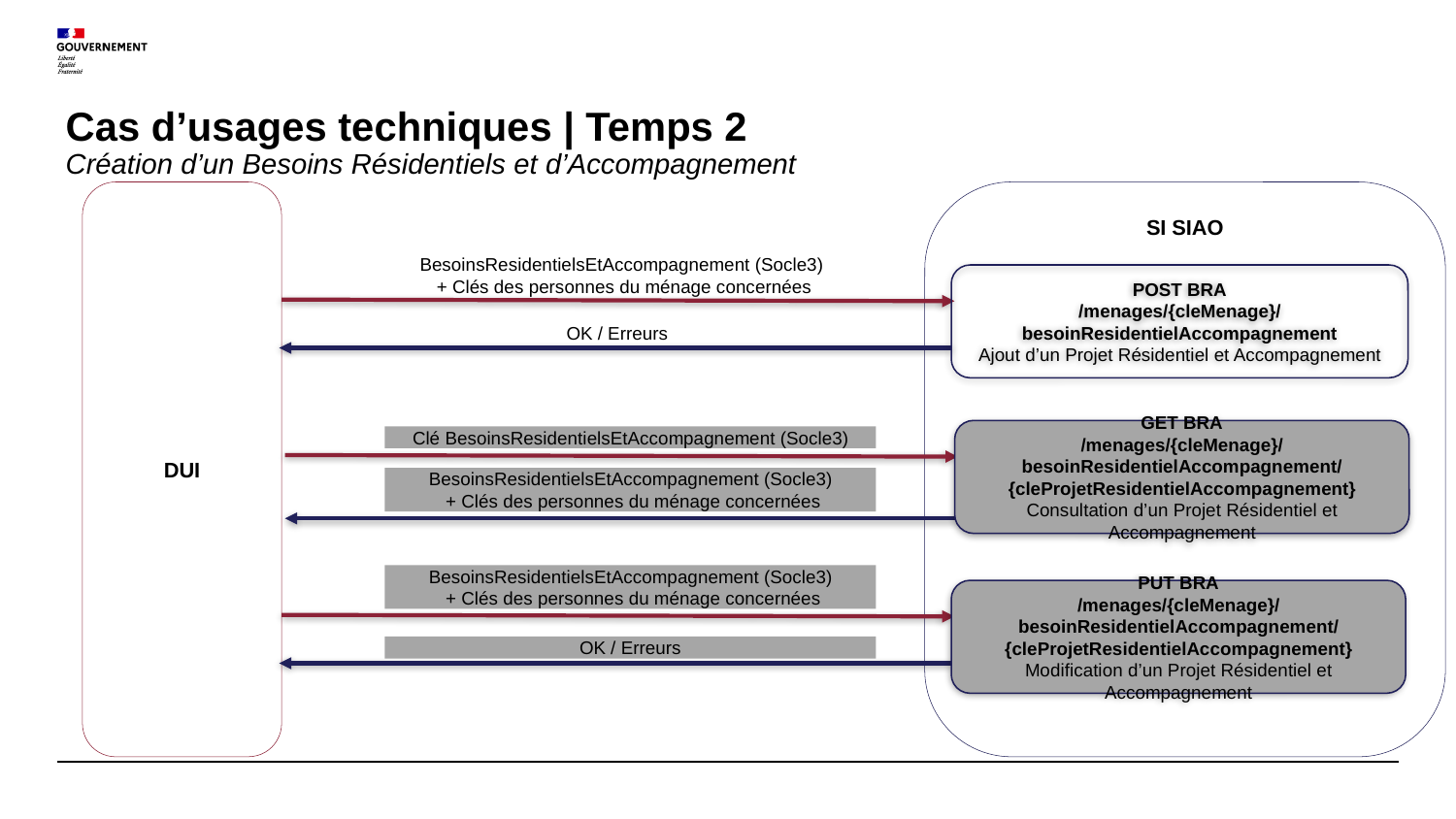

# Cas d’usages techniques | Temps 2 Création d’un Besoins Résidentiels et d’Accompagnement
DUI
SI SIAO
BesoinsResidentielsEtAccompagnement (Socle3)
 + Clés des personnes du ménage concernées

POST BRA
/menages/{cleMenage}/besoinResidentielAccompagnement
Ajout d’un Projet Résidentiel et Accompagnement
OK / Erreurs
GET BRA
/menages/{cleMenage}/besoinResidentielAccompagnement/{cleProjetResidentielAccompagnement}
Consultation d’un Projet Résidentiel et Accompagnement
Clé BesoinsResidentielsEtAccompagnement (Socle3)
BesoinsResidentielsEtAccompagnement (Socle3)
 + Clés des personnes du ménage concernées
BesoinsResidentielsEtAccompagnement (Socle3)
 + Clés des personnes du ménage concernées
PUT BRA
/menages/{cleMenage}/besoinResidentielAccompagnement/{cleProjetResidentielAccompagnement}
Modification d’un Projet Résidentiel et Accompagnement
OK / Erreurs